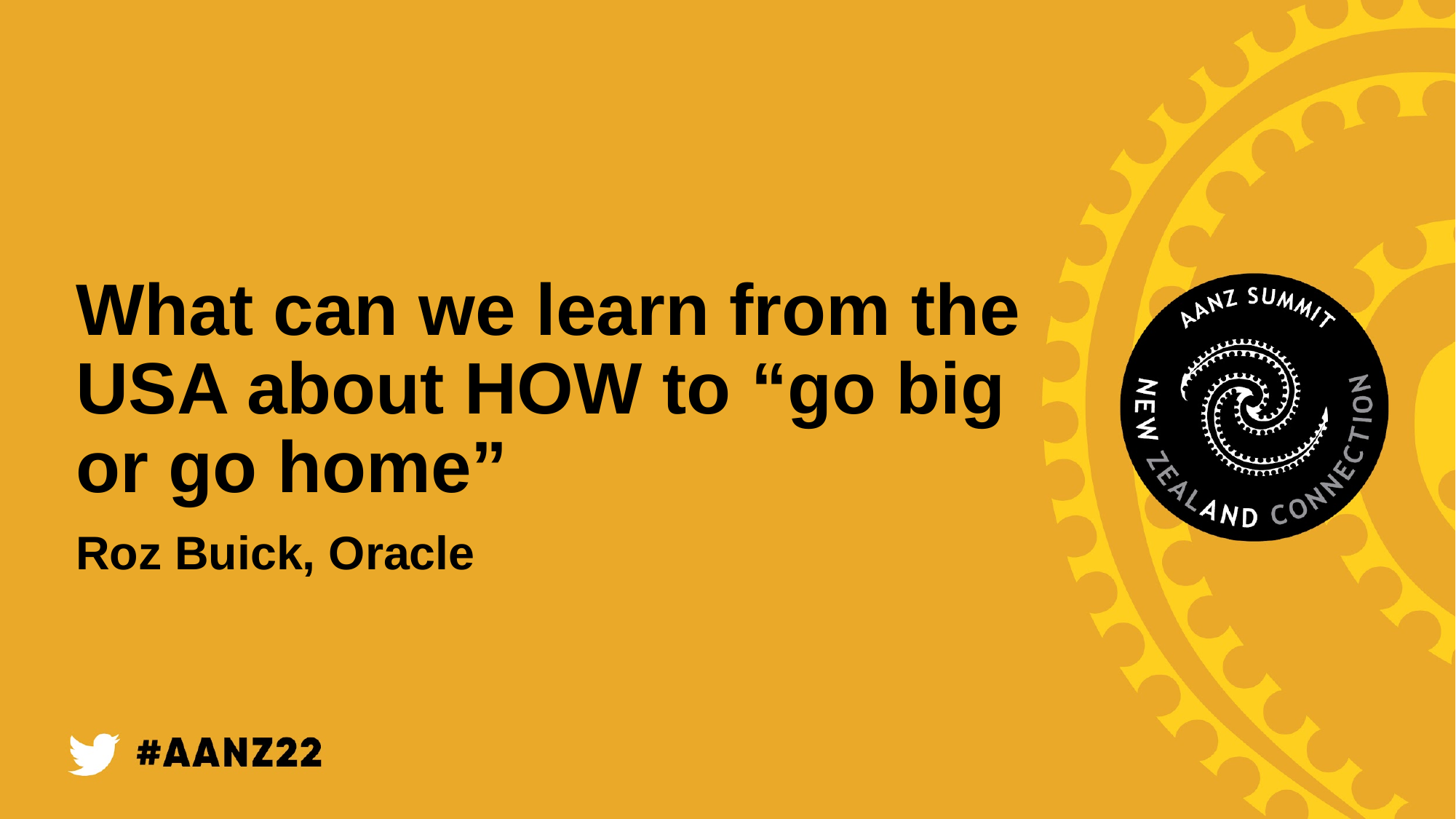

What can we learn from the USA about HOW to “go big or go home”
Roz Buick, Oracle